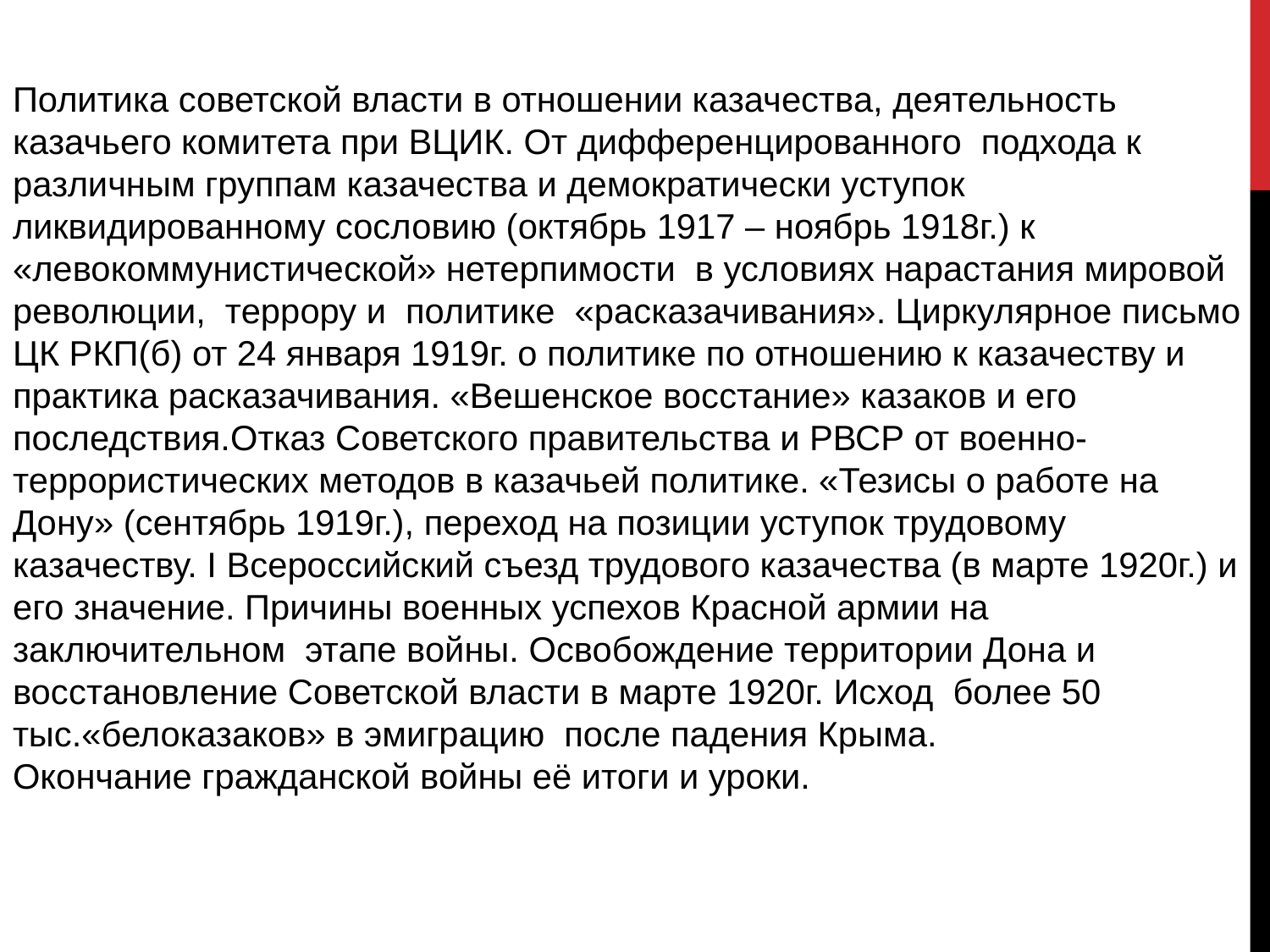

Политика советской власти в отношении казачества, деятельность казачьего комитета при ВЦИК. От дифференцированного  подхода к различным группам казачества и демократически уступок ликвидированному сословию (октябрь 1917 – ноябрь 1918г.) к «левокоммунистической» нетерпимости  в условиях нарастания мировой революции,  террору и  политике  «расказачивания». Циркулярное письмо ЦК РКП(б) от 24 января 1919г. о политике по отношению к казачеству и практика расказачивания. «Вешенское восстание» казаков и его последствия.Отказ Советского правительства и РВСР от военно-террористических методов в казачьей политике. «Тезисы о работе на Дону» (сентябрь 1919г.), переход на позиции уступок трудовому казачеству. I Всероссийский съезд трудового казачества (в марте 1920г.) и его значение. Причины военных успехов Красной армии на заключительном  этапе войны. Освобождение территории Дона и восстановление Советской власти в марте 1920г. Исход  более 50 тыс.«белоказаков» в эмиграцию  после падения Крыма.
Окончание гражданской войны её итоги и уроки.